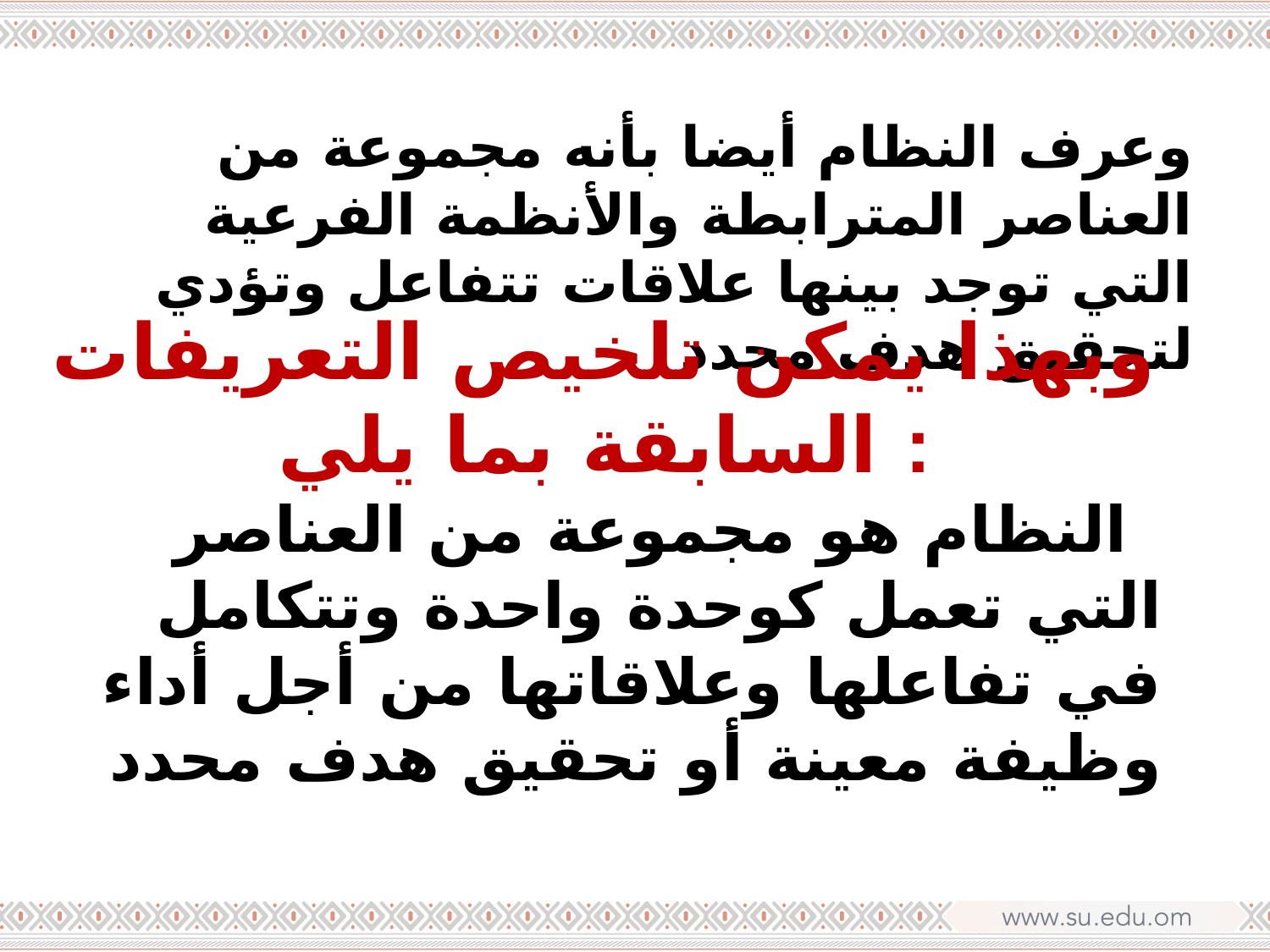

وعرف النظام أيضا بأنه مجموعة من العناصر المترابطة والأنظمة الفرعية التي توجد بينها علاقات تتفاعل وتؤدي لتحقيق هدف محدد
وبهذا يمكن تلخيص التعريفات السابقة بما يلي :
  النظام هو مجموعة من العناصر التي تعمل كوحدة واحدة وتتكامل في تفاعلها وعلاقاتها من أجل أداء وظيفة معينة أو تحقيق هدف محدد